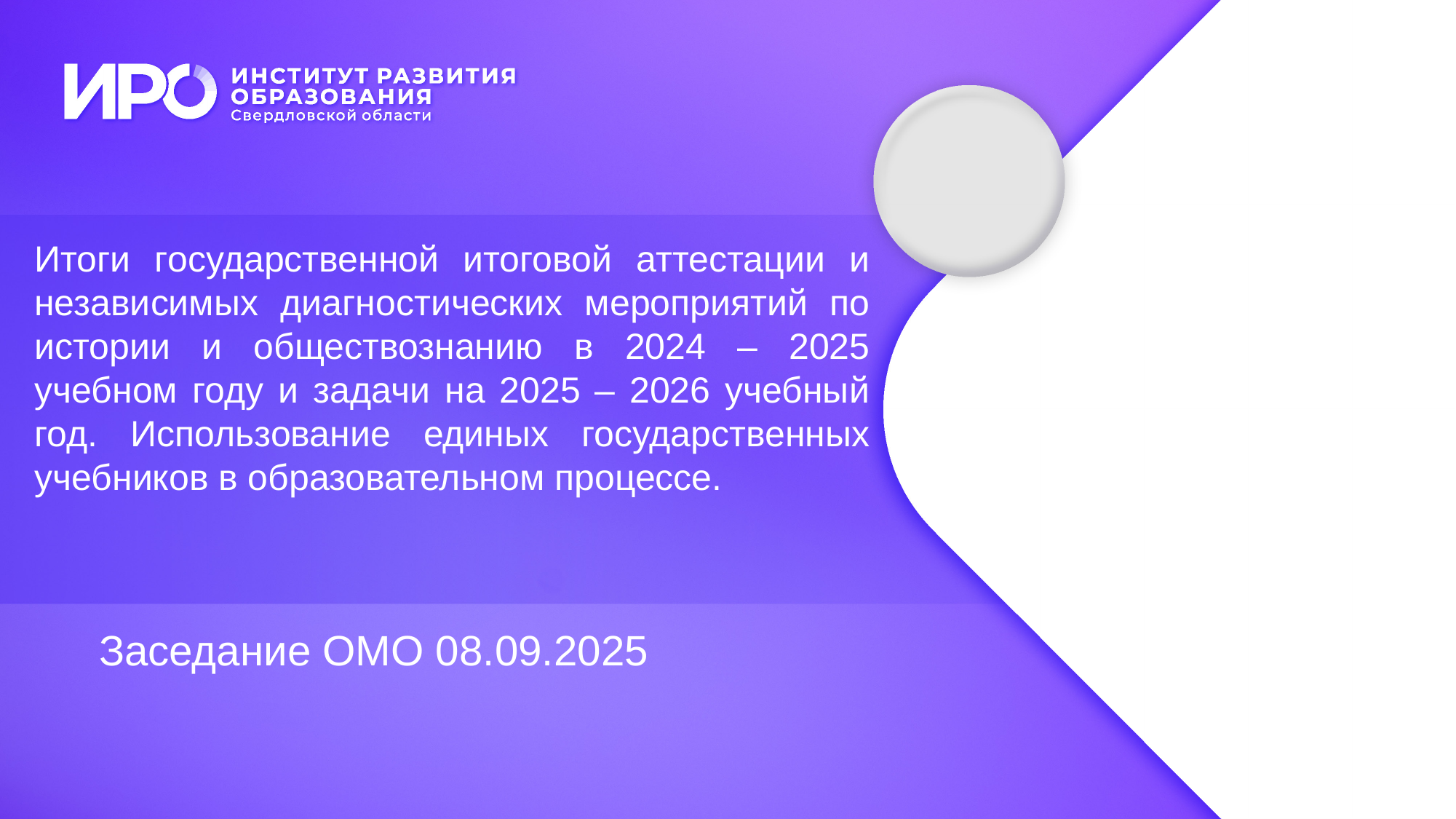

# Итоги государственной итоговой аттестации и независимых диагностических мероприятий по истории и обществознанию в 2024 – 2025 учебном году и задачи на 2025 – 2026 учебный год. Использование единых государственных учебников в образовательном процессе.
Заседание ОМО 08.09.2025